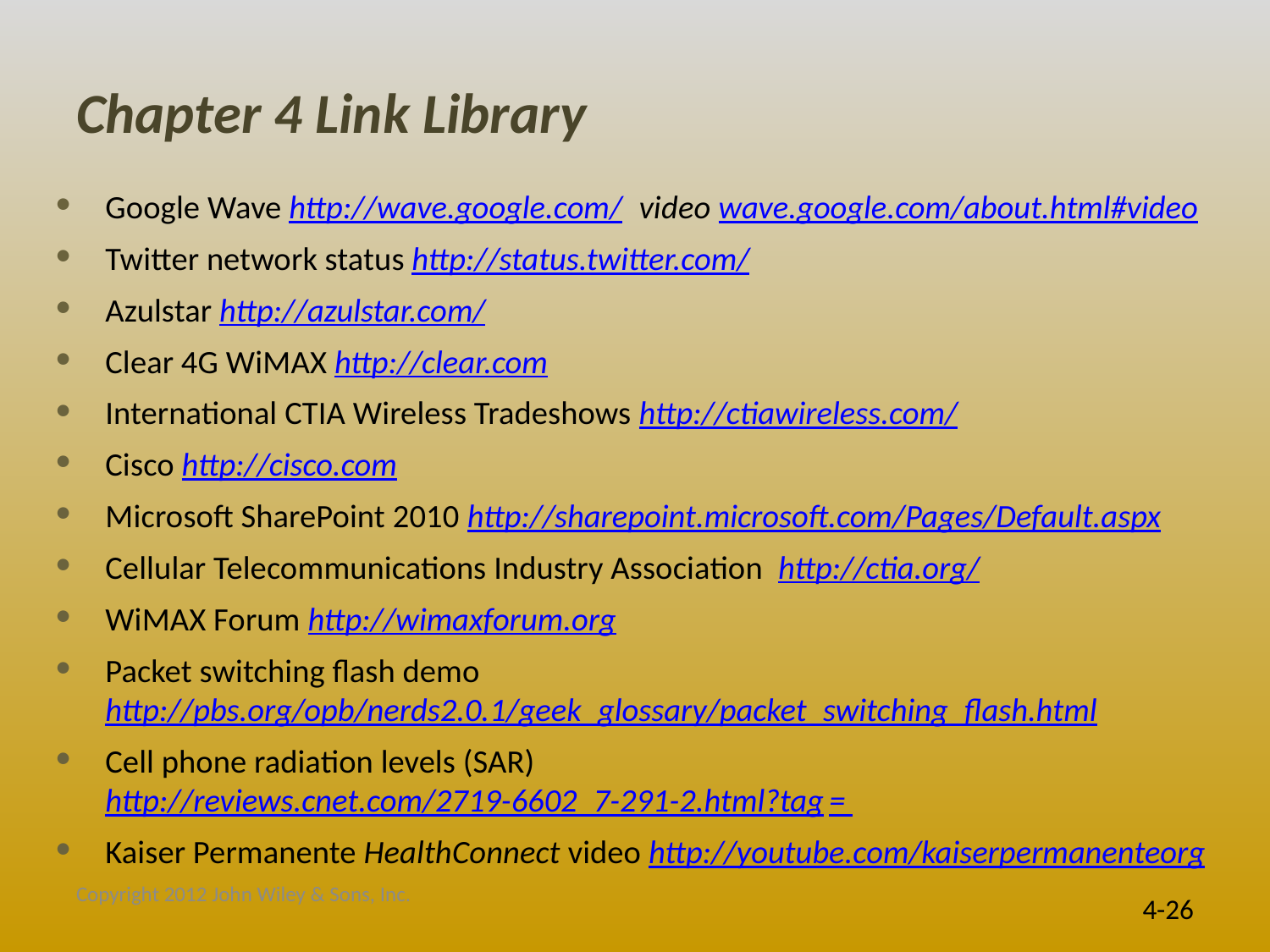

# Chapter 4 Link Library
Google Wave http://wave.google.com/  video wave.google.com/about.html#video
Twitter network status http://status.twitter.com/
Azulstar http://azulstar.com/
Clear 4G WiMAX http://clear.com
International CTIA Wireless Tradeshows http://ctiawireless.com/
Cisco http://cisco.com
Microsoft SharePoint 2010 http://sharepoint.microsoft.com/Pages/Default.aspx
Cellular Telecommunications Industry Association  http://ctia.org/
WiMAX Forum http://wimaxforum.org
Packet switching flash demo http://pbs.org/opb/nerds2.0.1/geek_glossary/packet_switching_flash.html
Cell phone radiation levels (SAR) http://reviews.cnet.com/2719-6602_7-291-2.html?tag=
Kaiser Permanente HealthConnect video http://youtube.com/kaiserpermanenteorg
Copyright 2012 John Wiley & Sons, Inc.
4-26